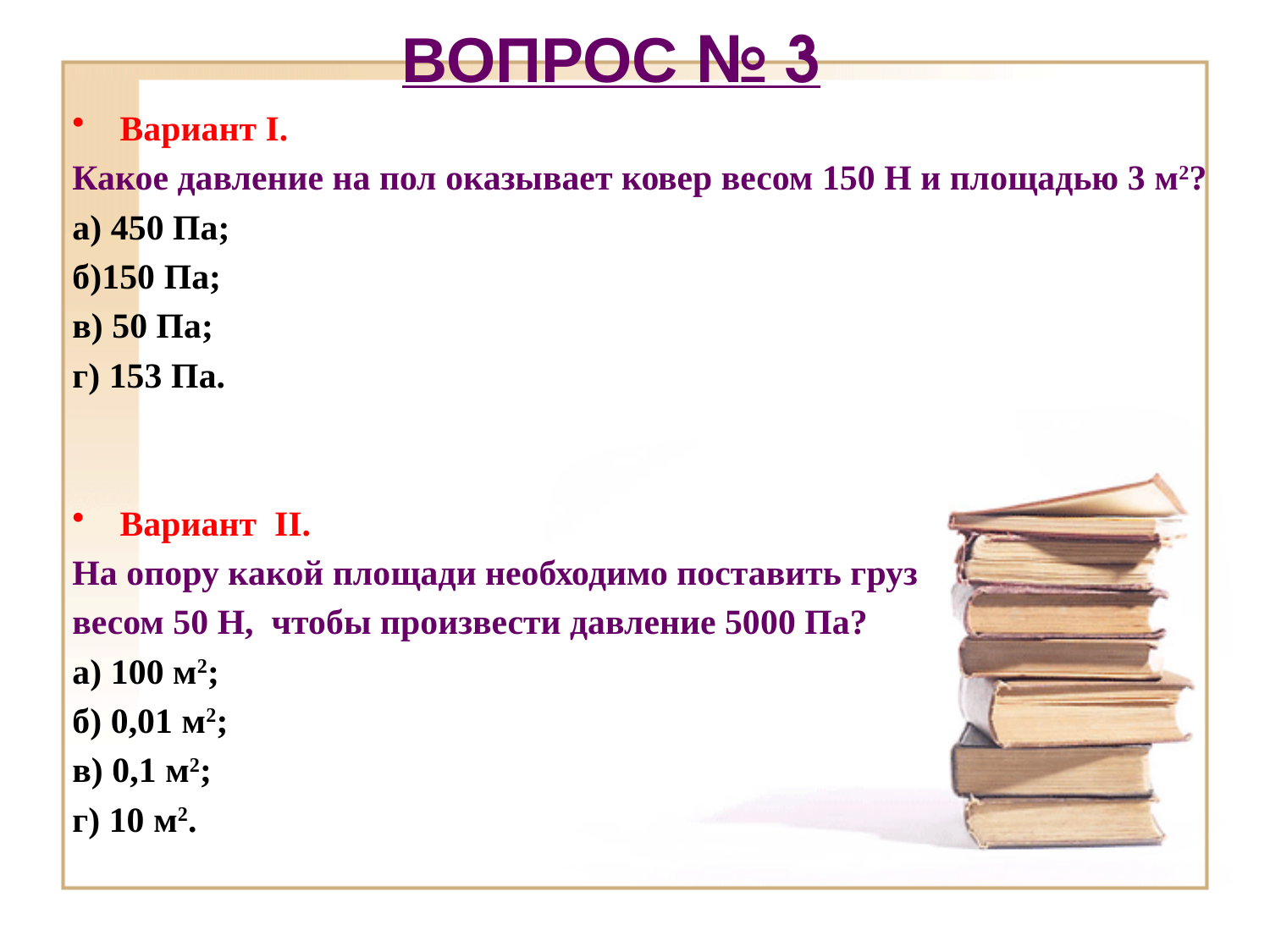

# Вопрос № 3
Вариант I.
Какое давление на пол оказывает ковер весом 150 Н и площадью 3 м2?
а) 450 Па;
б)150 Па;
в) 50 Па;
г) 153 Па.

Вариант  II.
На опору какой площади необходимо поставить груз
весом 50 Н,  чтобы произвести давление 5000 Па?
а) 100 м2;
б) 0,01 м2;
в) 0,1 м2;
г) 10 м2.